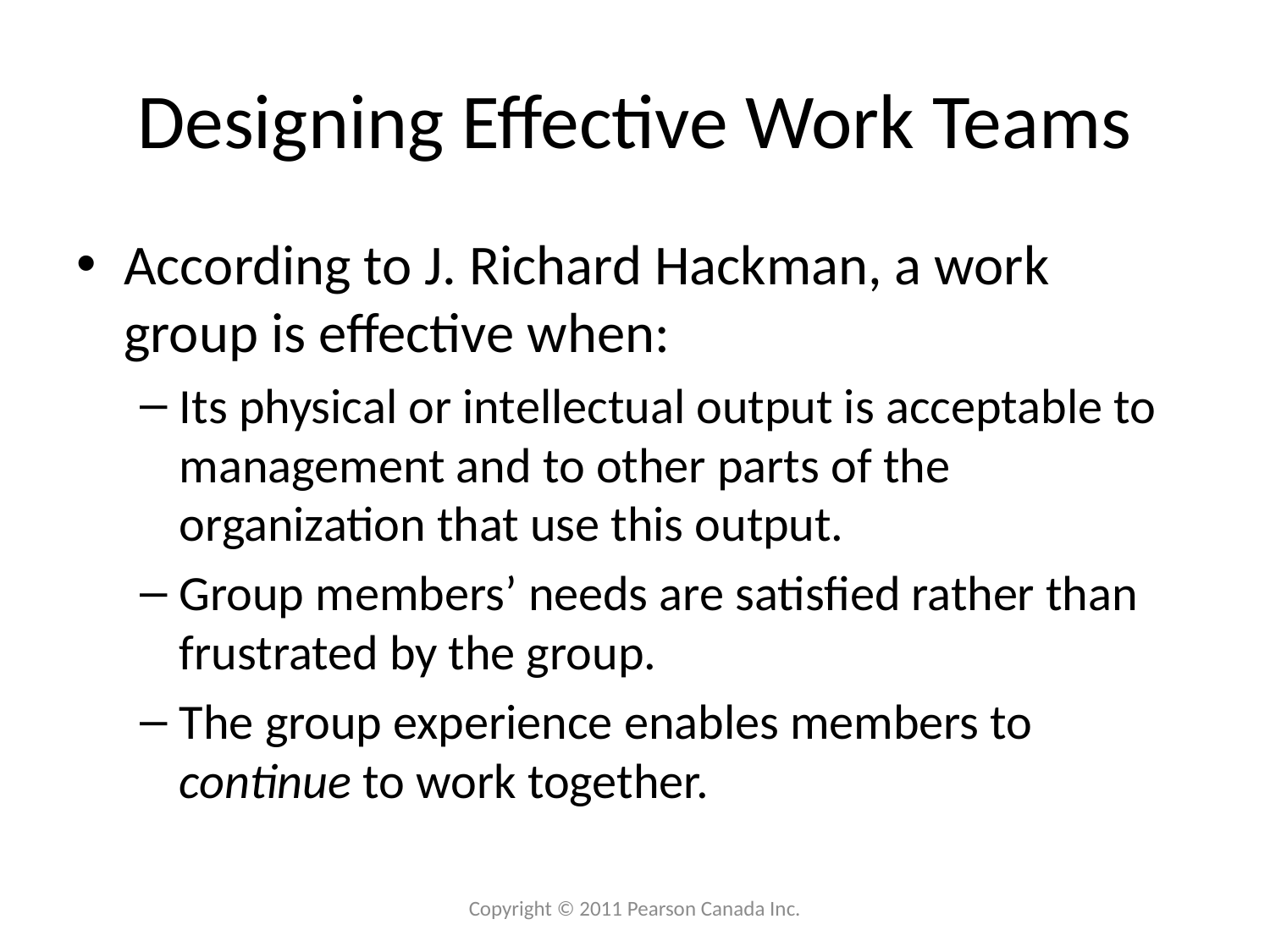

# Designing Effective Work Teams
According to J. Richard Hackman, a work group is effective when:
Its physical or intellectual output is acceptable to management and to other parts of the organization that use this output.
Group members’ needs are satisfied rather than frustrated by the group.
The group experience enables members to continue to work together.
Copyright © 2011 Pearson Canada Inc.